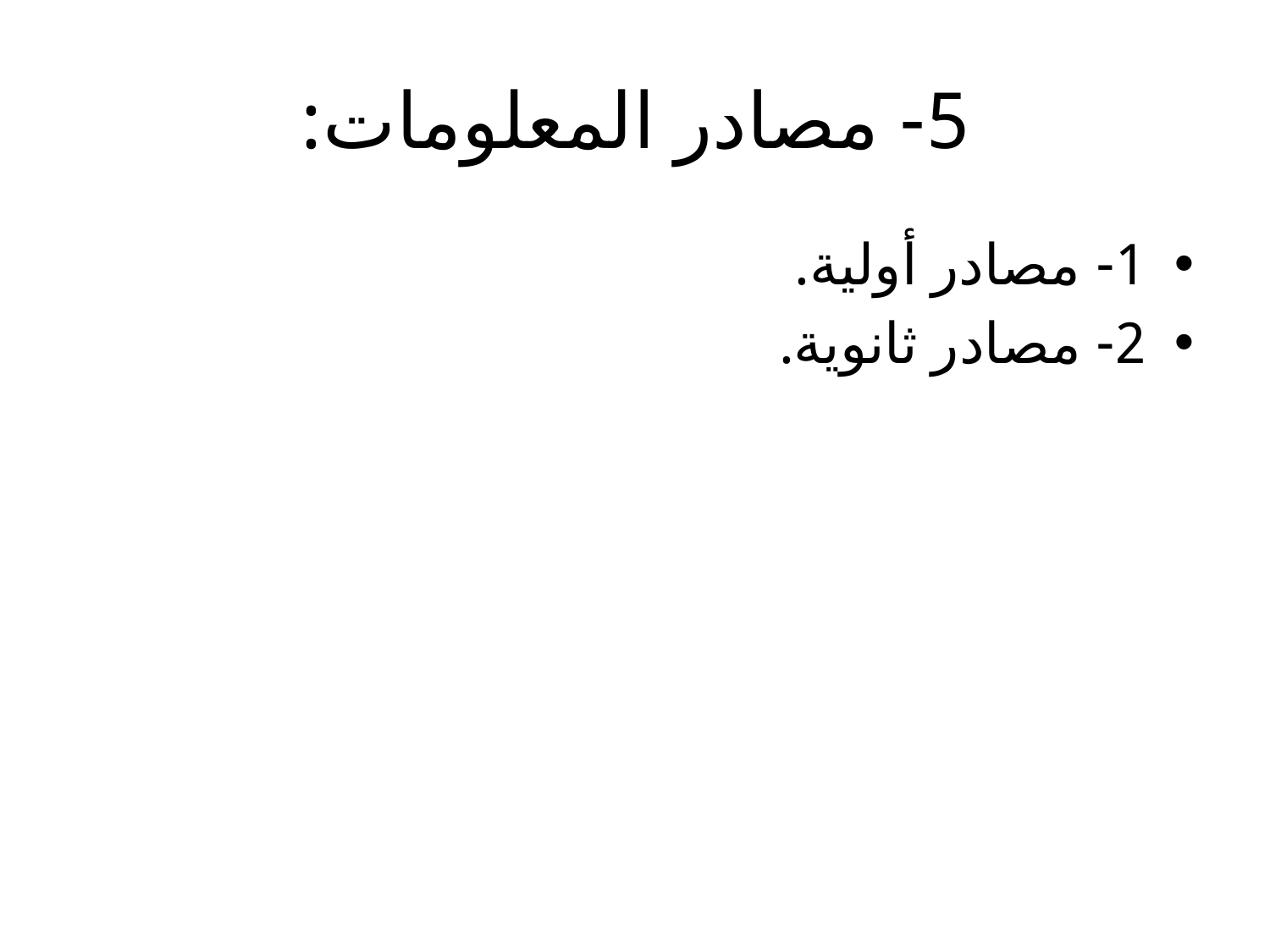

# 5- مصادر المعلومات:
1- مصادر أولية.
2- مصادر ثانوية.